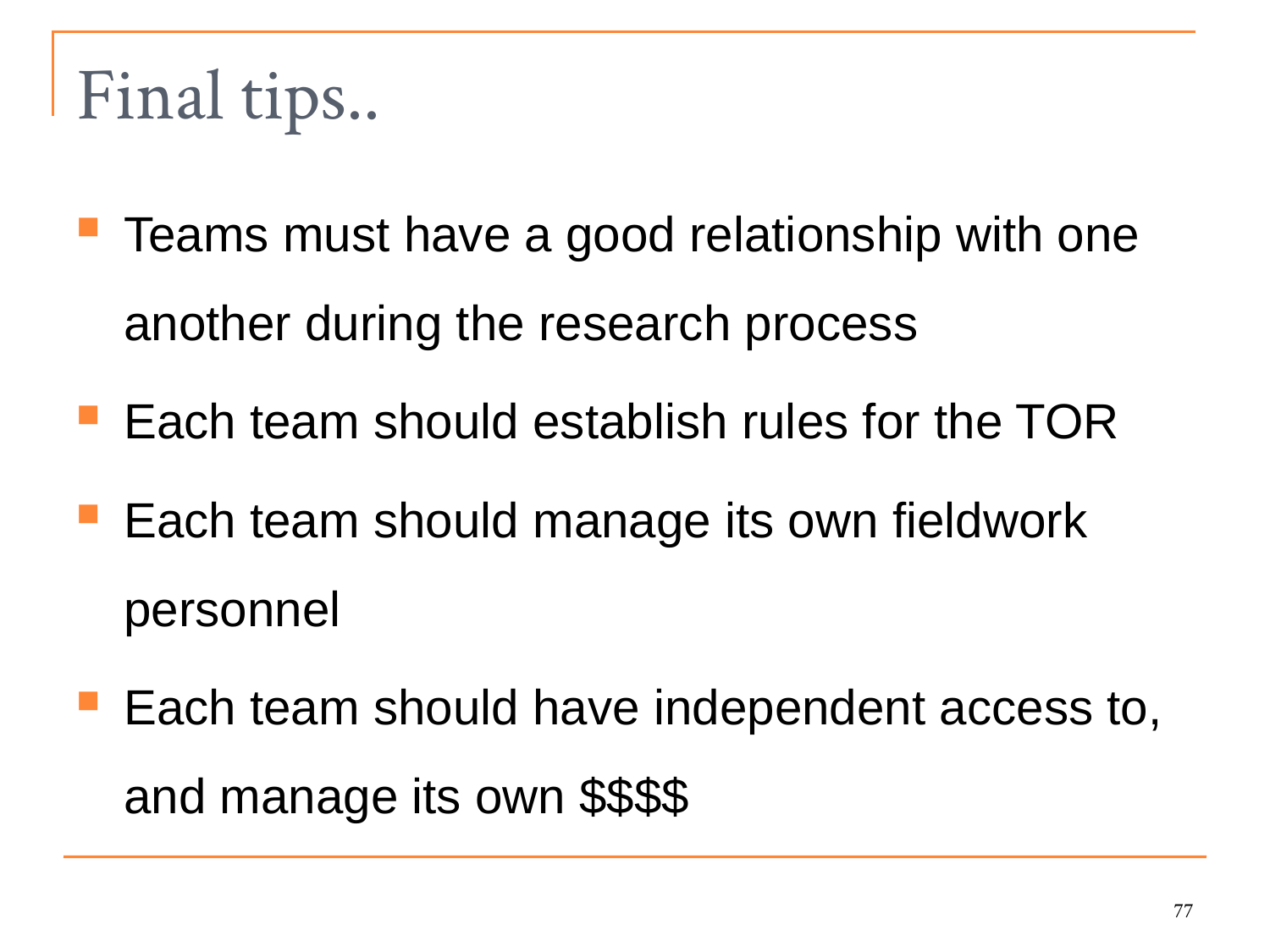

# Final tips..
Teams must have a good relationship with one another during the research process
Each team should establish rules for the TOR
Each team should manage its own fieldwork personnel
Each team should have independent access to, and manage its own $$$$
77